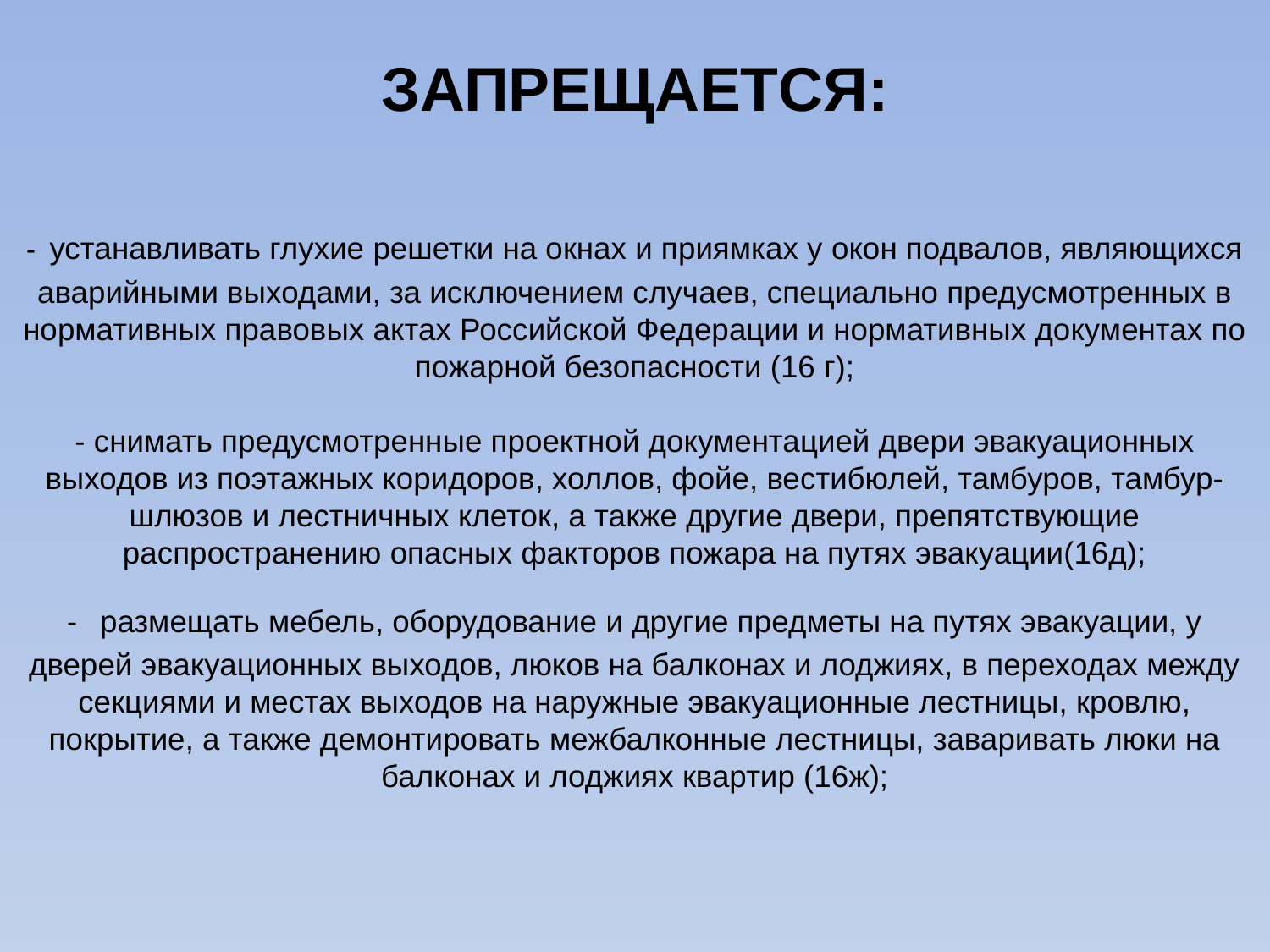

# ЗАПРЕЩАЕТСЯ: - устанавливать глухие решетки на окнах и приямках у окон подвалов, являющихся аварийными выходами, за исключением случаев, специально предусмотренных в нормативных правовых актах Российской Федерации и нормативных документах по пожарной безопасности (16 г); - снимать предусмотренные проектной документацией двери эвакуационных выходов из поэтажных коридоров, холлов, фойе, вестибюлей, тамбуров, тамбур-шлюзов и лестничных клеток, а также другие двери, препятствующие распространению опасных факторов пожара на путях эвакуации(16д); -  размещать мебель, оборудование и другие предметы на путях эвакуации, у дверей эвакуационных выходов, люков на балконах и лоджиях, в переходах между секциями и местах выходов на наружные эвакуационные лестницы, кровлю, покрытие, а также демонтировать межбалконные лестницы, заваривать люки на балконах и лоджиях квартир (16ж);